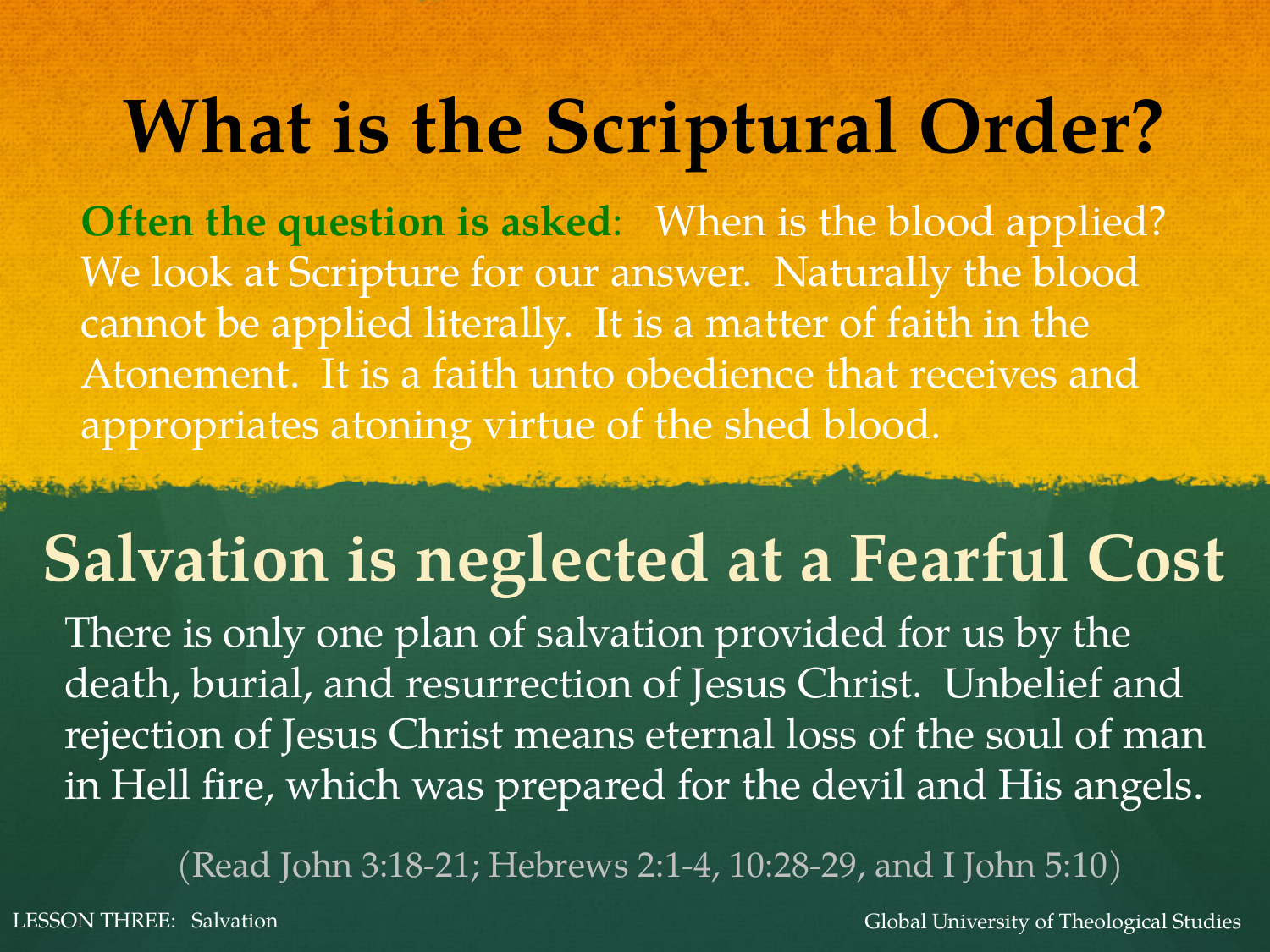

What is the Scriptural Order?
Often the question is asked:   When is the blood applied?  We look at Scripture for our answer.  Naturally the blood cannot be applied literally.  It is a matter of faith in the Atonement.  It is a faith unto obedience that receives and appropriates atoning virtue of the shed blood.
Salvation is neglected at a Fearful Cost
There is only one plan of salvation provided for us by the death, burial, and resurrection of Jesus Christ.  Unbelief and rejection of Jesus Christ means eternal loss of the soul of man in Hell fire, which was prepared for the devil and His angels.

(Read John 3:18-21; Hebrews 2:1-4, 10:28-29, and I John 5:10)
Global University of Theological Studies
LESSON THREE:   Salvation